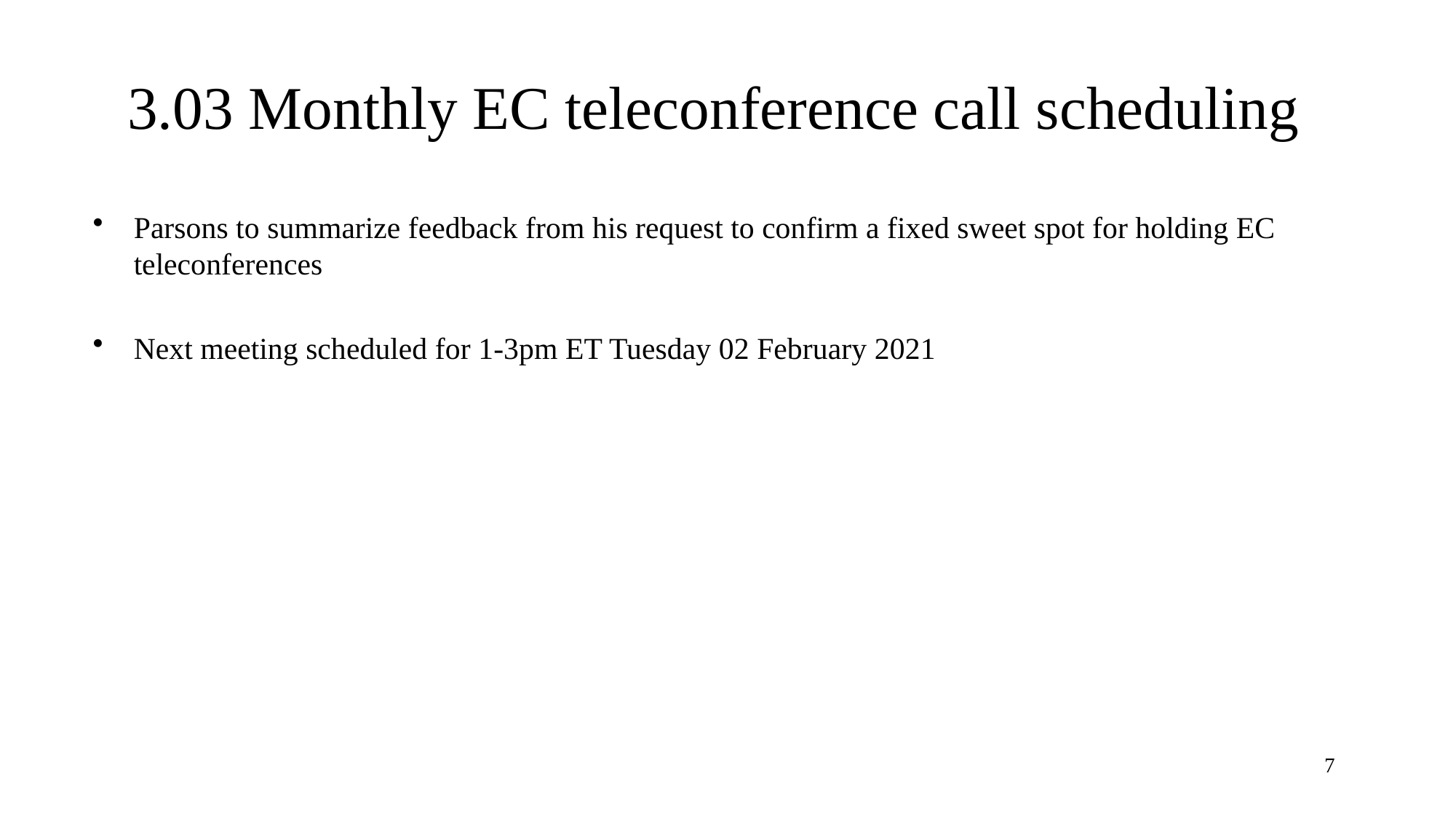

# 3.03 Monthly EC teleconference call scheduling
Parsons to summarize feedback from his request to confirm a fixed sweet spot for holding EC teleconferences

Next meeting scheduled for 1-3pm ET Tuesday 02 February 2021
7